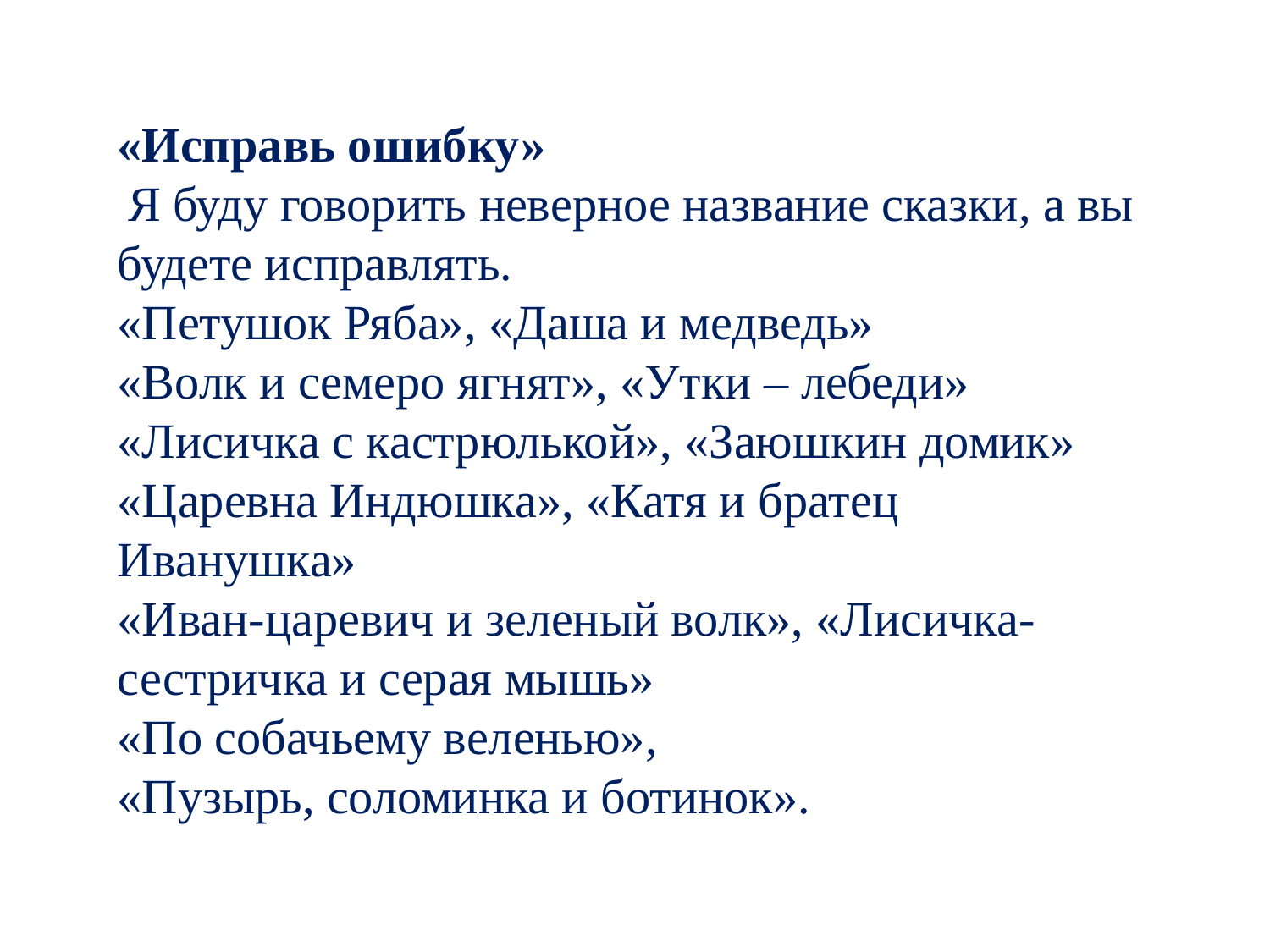

«Исправь ошибку»
 Я буду говорить неверное название сказки, а вы будете исправлять.
«Петушок Ряба», «Даша и медведь»
«Волк и семеро ягнят», «Утки – лебеди»
«Лисичка с кастрюлькой», «Заюшкин домик»
«Царевна Индюшка», «Катя и братец Иванушка»
«Иван-царевич и зеленый волк», «Лисичка-сестричка и серая мышь»
«По собачьему веленью»,
«Пузырь, соломинка и ботинок».